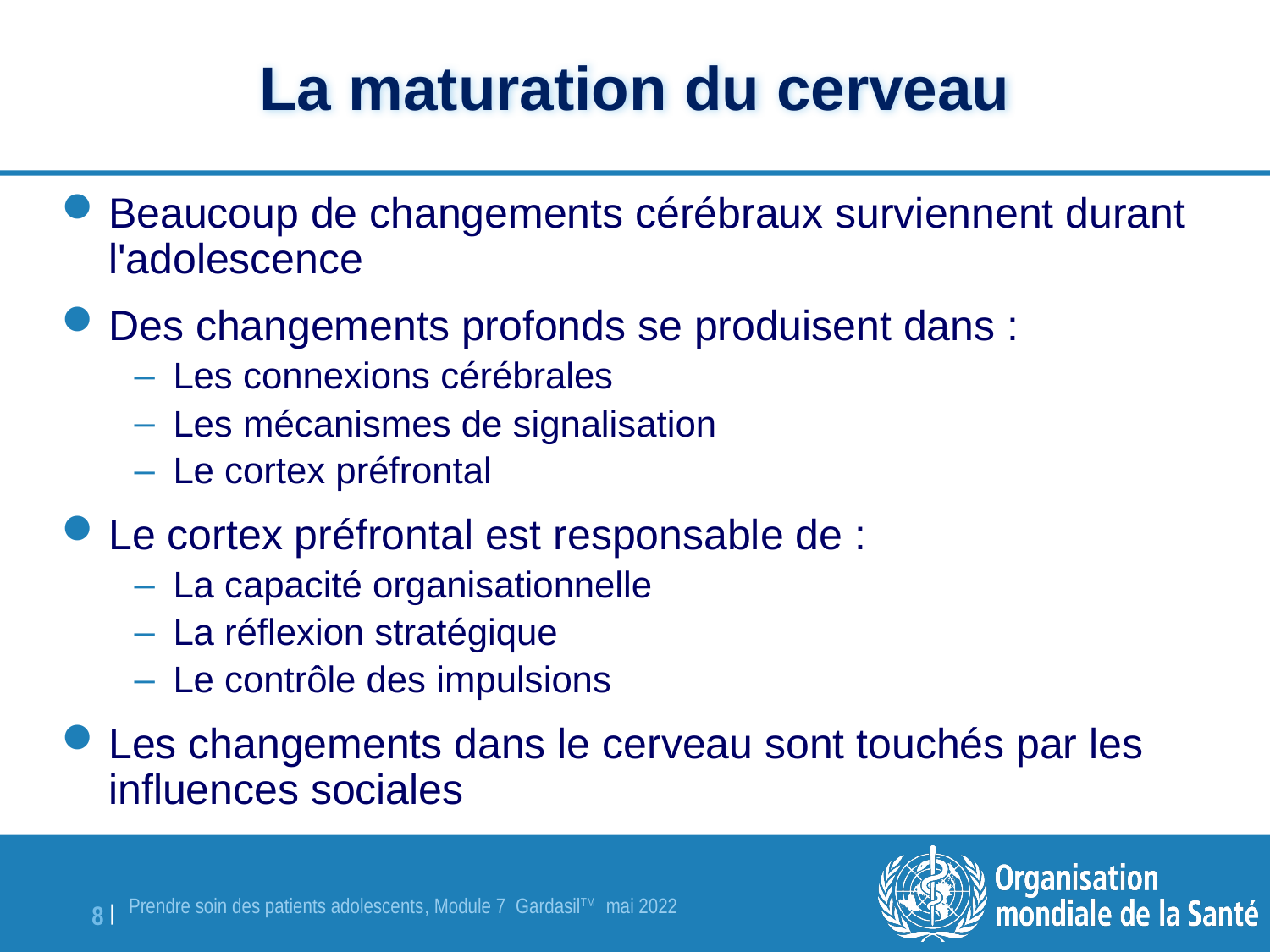

# La maturation du cerveau
Beaucoup de changements cérébraux surviennent durant l'adolescence
Des changements profonds se produisent dans :
Les connexions cérébrales
Les mécanismes de signalisation
Le cortex préfrontal
Le cortex préfrontal est responsable de :
La capacité organisationnelle
La réflexion stratégique
Le contrôle des impulsions
Les changements dans le cerveau sont touchés par les influences sociales